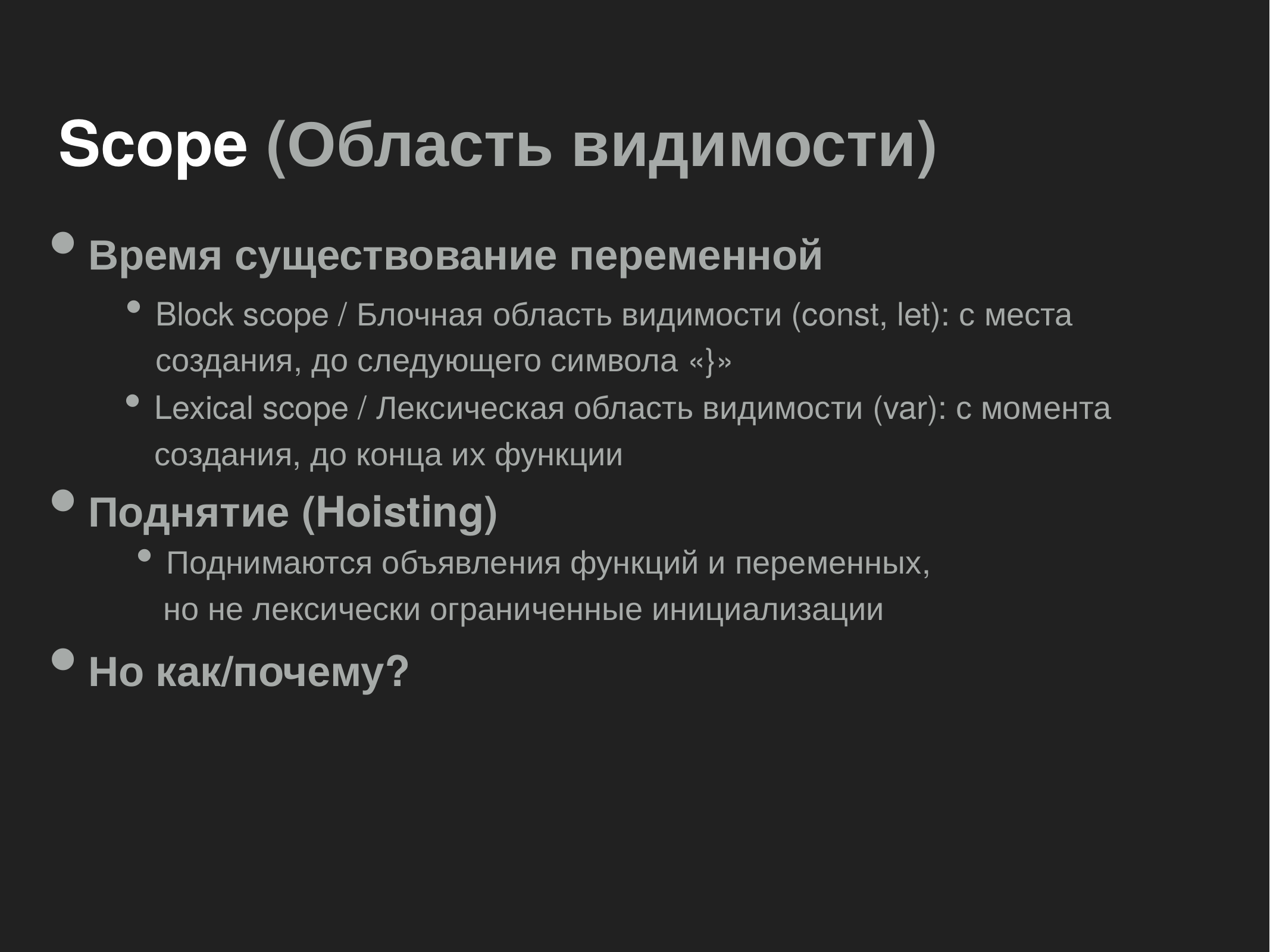

Scope (Область видимости)
Время существование переменной
Block scope / Блочная область видимости (const, let): с места создания, до следующего символа «}»
Lexical scope / Лексическая область видимости (var): с момента создания, до конца их функции
Поднятие (Hoisting)
Поднимаются объявления функций и переменных,
   но не лексически ограниченные инициализации
Но как/почему?